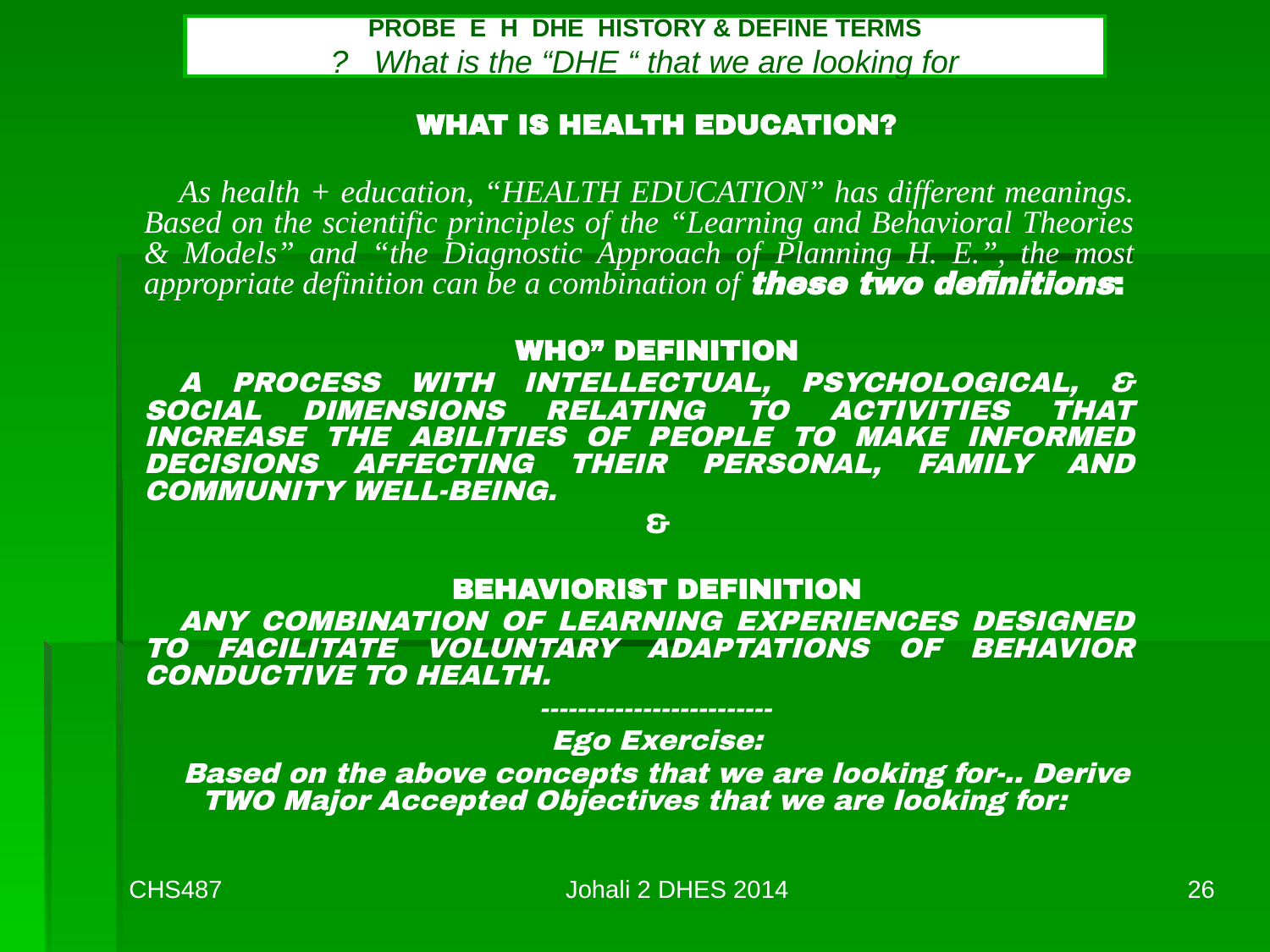

# PROBE  E  H  DHE  HISTORY & DEFINE TERMS What is the “DHE “ that we are looking for ?
WHAT IS HEALTH EDUCATION?

As health + education, “HEALTH EDUCATION” has different meanings. Based on the scientific principles of the “Learning and Behavioral Theories & Models” and “the Diagnostic Approach of Planning H. E.”, the most appropriate definition can be a combination of these two definitions:

WHO” DEFINITION
A PROCESS WITH INTELLECTUAL, PSYCHOLOGICAL, & SOCIAL DIMENSIONS RELATING TO ACTIVITIES THAT INCREASE THE ABILITIES OF PEOPLE TO MAKE INFORMED DECISIONS AFFECTING THEIR PERSONAL, FAMILY AND COMMUNITY WELL-BEING.
&

BEHAVIORIST DEFINITION
ANY COMBINATION OF LEARNING EXPERIENCES DESIGNED TO FACILITATE VOLUNTARY ADAPTATIONS OF BEHAVIOR CONDUCTIVE TO HEALTH.
-------------------------
Ego Exercise:
Based on the above concepts that we are looking for-.. Derive TWO Major Accepted Objectives that we are looking for:
CHS487
Johali 2 DHES 2014
26